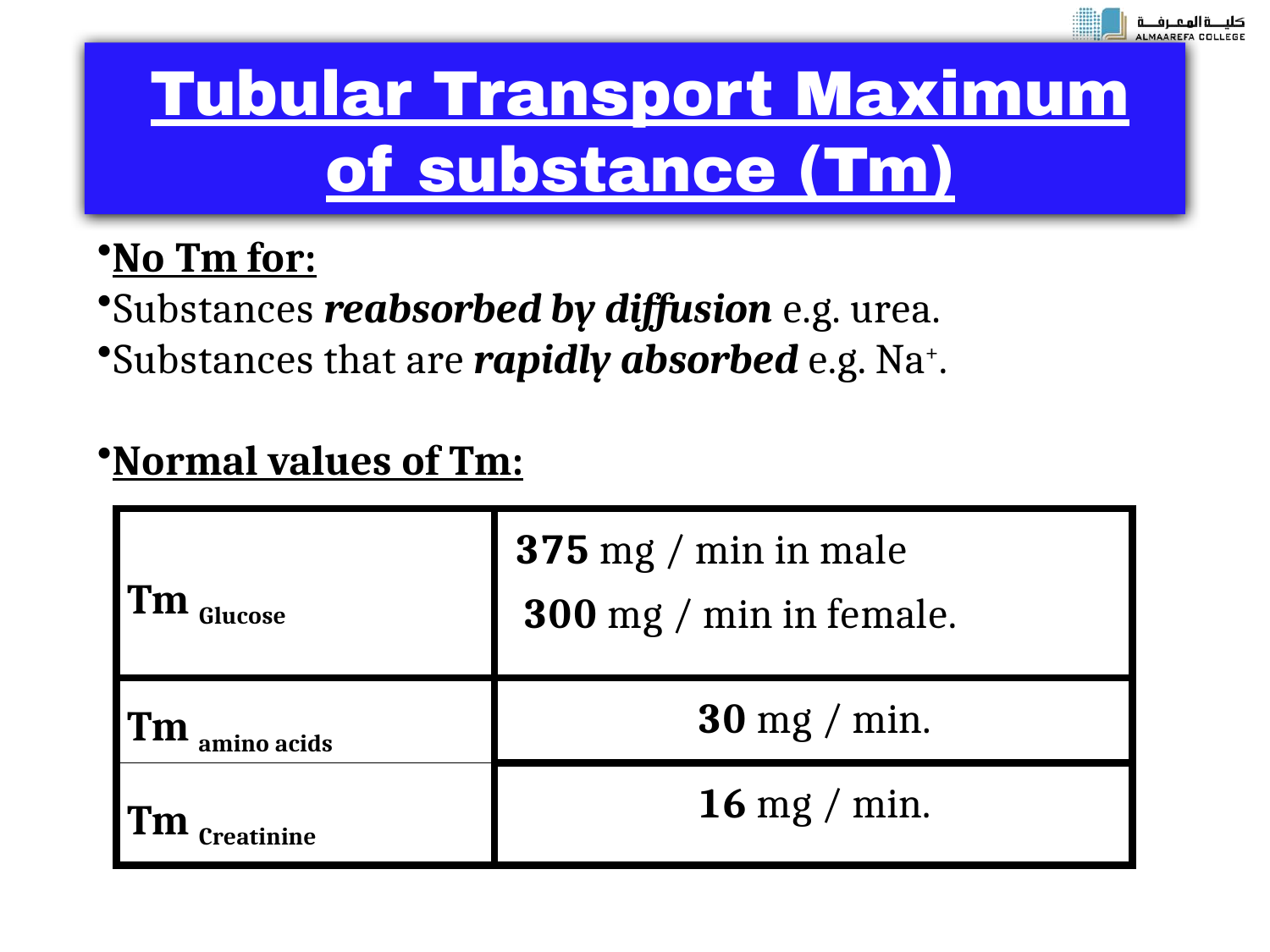

# Tubular Transport Maximum of substance (Tm)
No Tm for:
Substances reabsorbed by diffusion e.g. urea.
Substances that are rapidly absorbed e.g. Na+.

Normal values of Tm:

| Tm Glucose | 375 mg / min in male 300 mg / min in female. |
| --- | --- |
| Tm amino acids | 30 mg / min. |
| Tm Creatinine | 16 mg / min. |